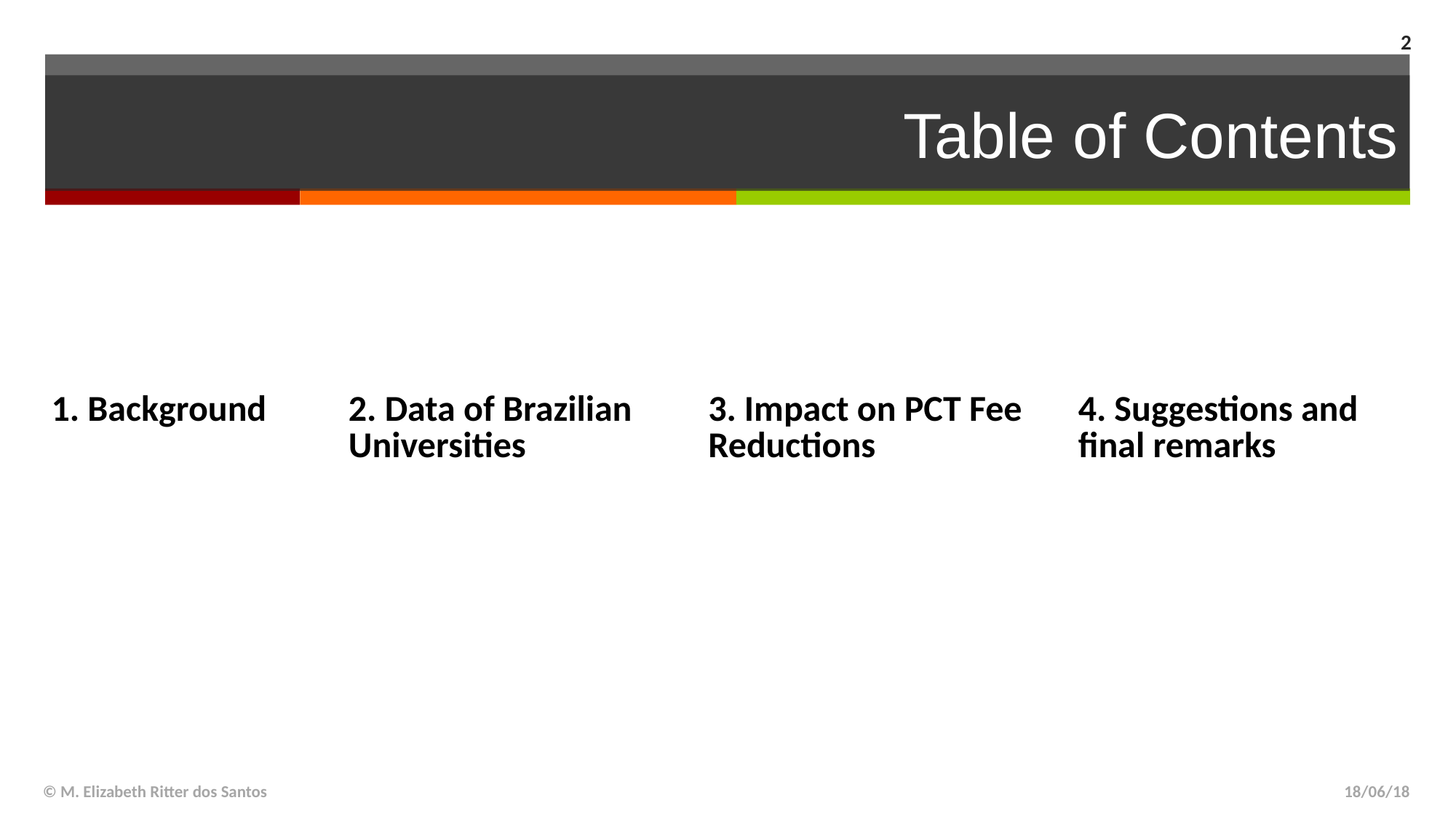

2
# Table of Contents
| 1. Background | 2. Data of Brazilian Universities | 3. Impact on PCT Fee Reductions | 4. Suggestions and final remarks |
| --- | --- | --- | --- |
© M. Elizabeth Ritter dos Santos
18/06/18